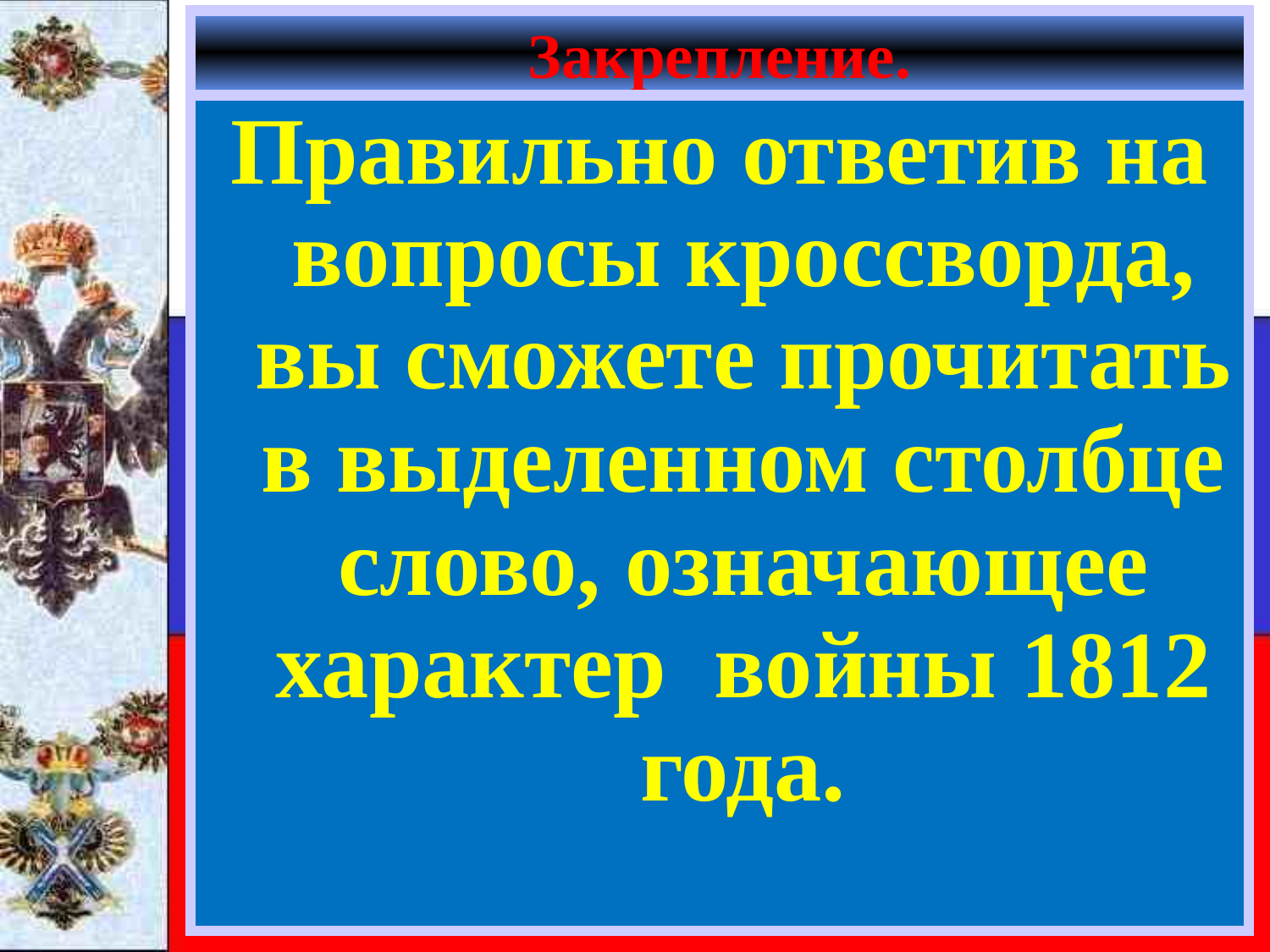

# Закрепление.
Правильно ответив на вопросы кроссворда, вы сможете прочитать в выделенном столбце слово, означающее характер  войны 1812 года.